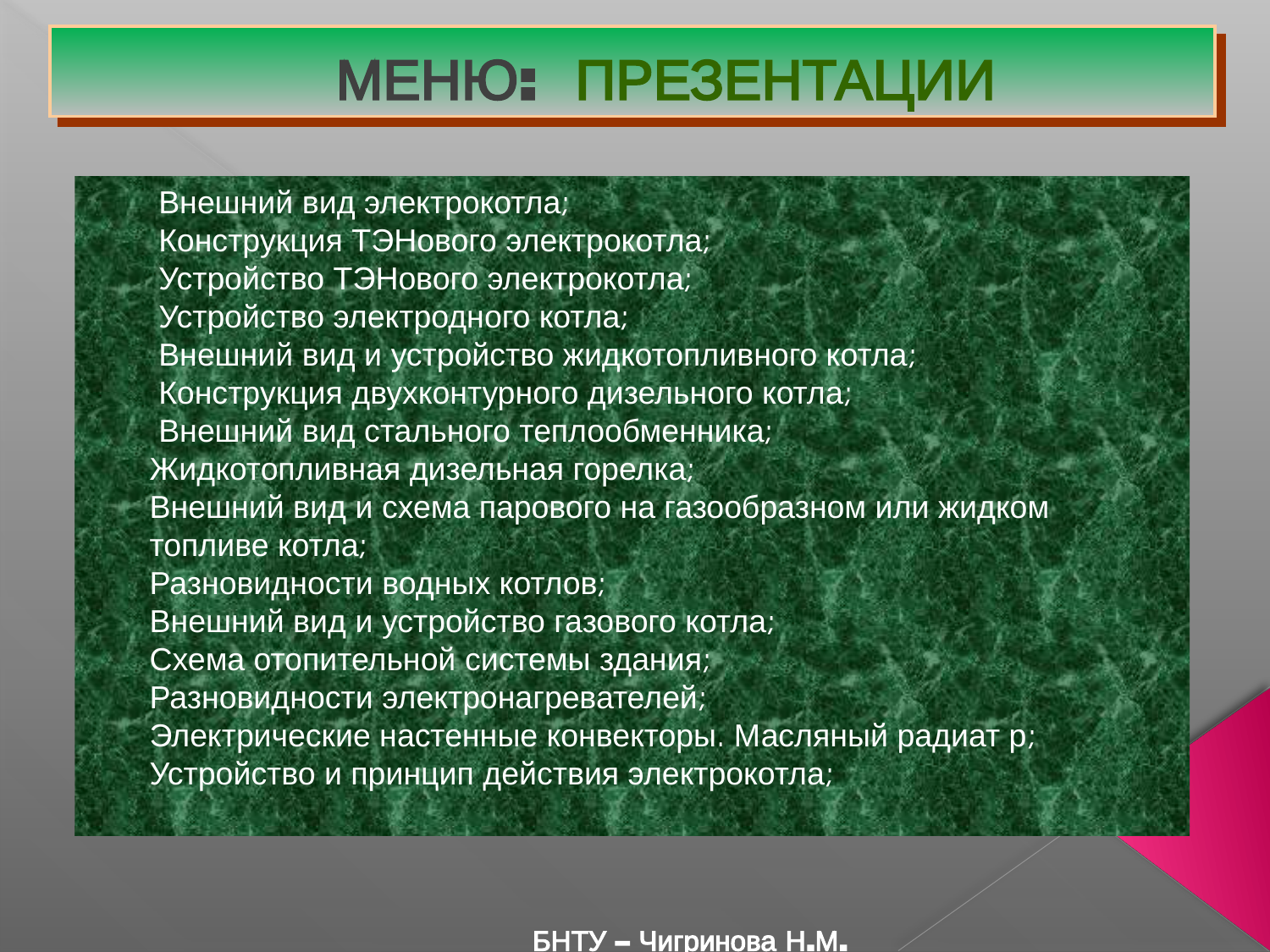

МЕНЮ:  ПРЕЗЕНТАЦИИ
        Внешний вид электрокотла;
        Конструкция ТЭНового электрокотла;
        Устройство ТЭНового электрокотла;
        Устройство электродного котла;
        Внешний вид и устройство жидкотопливного котла;
        Конструкция двухконтурного дизельного котла;
        Внешний вид стального теплообменника;
       Жидкотопливная дизельная горелка;
       Внешний вид и схема парового на газообразном или жидком
       топливе котла;
       Разновидности водных котлов;
       Внешний вид и устройство газового котла;
       Схема отопительной системы здания;
       Разновидности электронагревателей;
       Электрические настенные конвекторы. Масляный радиат р;
       Устройство и принцип действия электрокотла;

БНТУ – Чигринова Н.М.